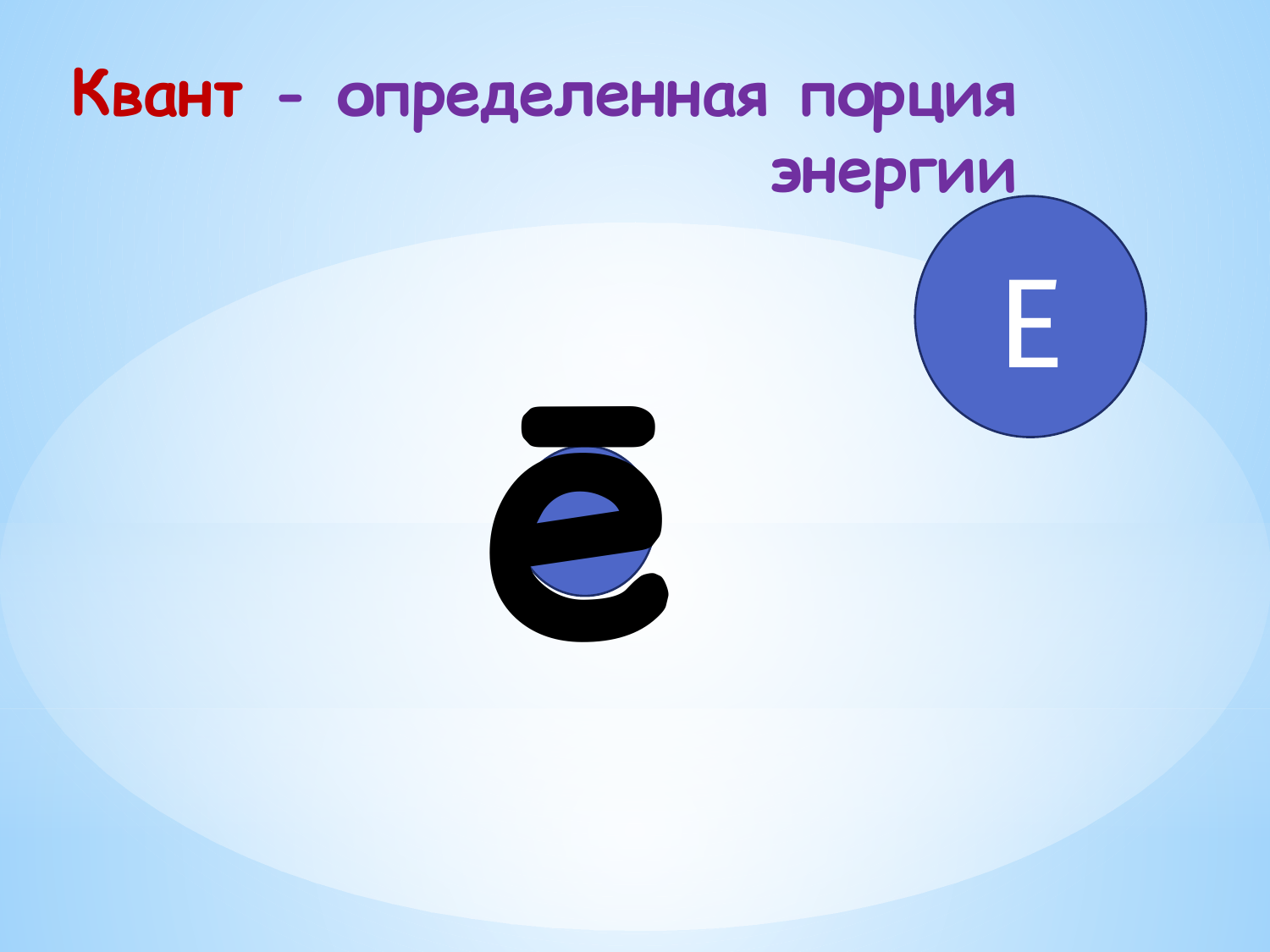

Квант - определенная порция энергии
E
ē